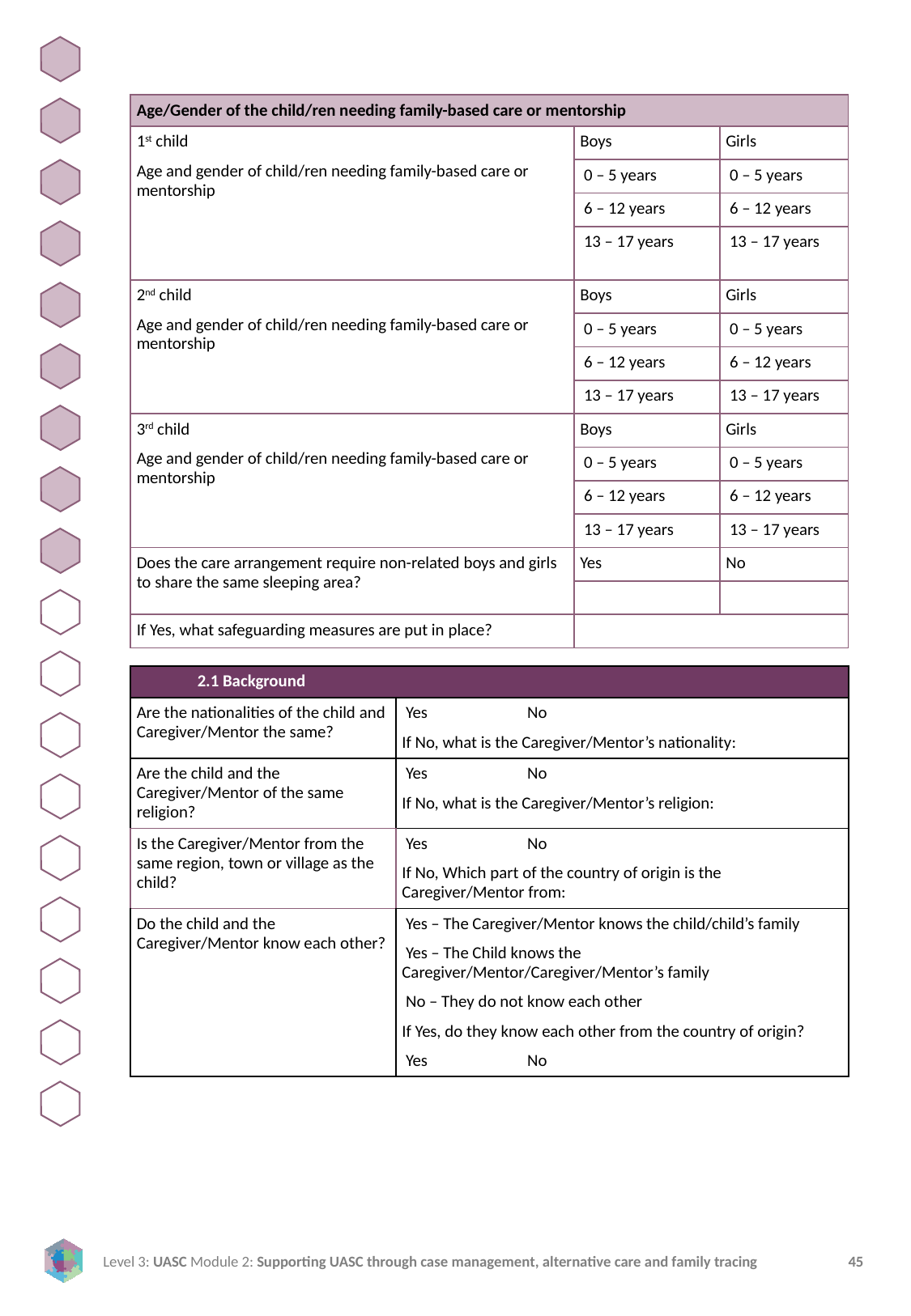

| Age/Gender of the child/ren needing family-based care or mentorship |  |  |
| --- | --- | --- |
| 1st child Age and gender of child/ren needing family-based care or mentorship | Boys | Girls |
|  | 0 – 5 years | 0 – 5 years |
|  | 6 – 12 years | 6 – 12 years |
|  | 13 – 17 years | 13 – 17 years |
| 2nd child Age and gender of child/ren needing family-based care or mentorship | Boys | Girls |
|  | 0 – 5 years | 0 – 5 years |
|  | 6 – 12 years | 6 – 12 years |
|  | 13 – 17 years | 13 – 17 years |
| 3rd child Age and gender of child/ren needing family-based care or mentorship | Boys | Girls |
|  | 0 – 5 years | 0 – 5 years |
|  | 6 – 12 years | 6 – 12 years |
|  | 13 – 17 years | 13 – 17 years |
| Does the care arrangement require non-related boys and girls to share the same sleeping area? | Yes | No |
|  |  |  |
| If Yes, what safeguarding measures are put in place? |  |  |

| 2.1 Background |  |
| --- | --- |
| Are the nationalities of the child and Caregiver/Mentor the same? | Yes No If No, what is the Caregiver/Mentor’s nationality: |
| Are the child and the Caregiver/Mentor of the same religion? | Yes No If No, what is the Caregiver/Mentor’s religion: |
| Is the Caregiver/Mentor from the same region, town or village as the child? | Yes No If No, Which part of the country of origin is the Caregiver/Mentor from: |
| Do the child and the Caregiver/Mentor know each other? | Yes – The Caregiver/Mentor knows the child/child’s family Yes – The Child knows the Caregiver/Mentor/Caregiver/Mentor’s family No – They do not know each other If Yes, do they know each other from the country of origin? Yes No |